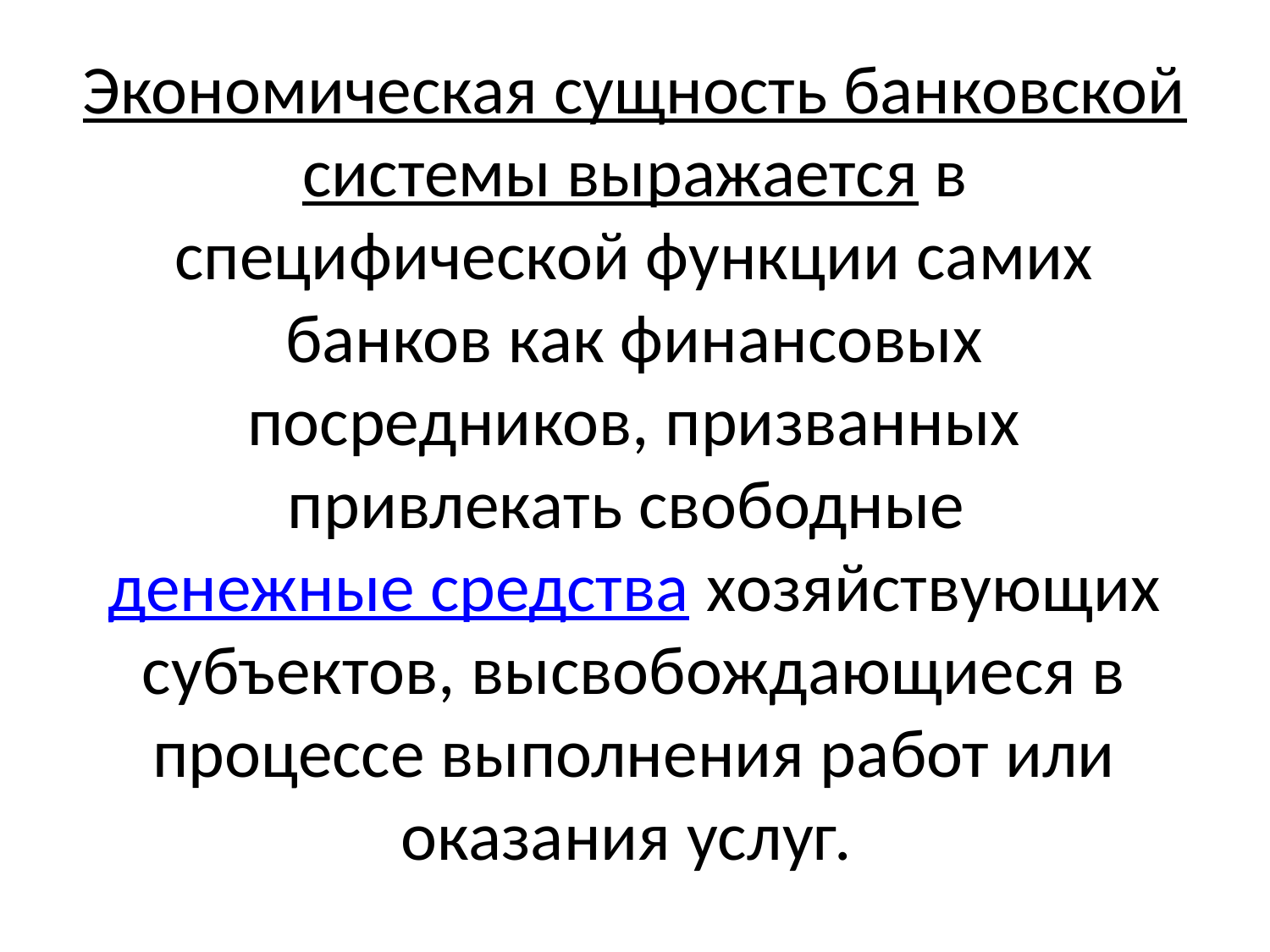

# Экономическая сущность банковской системы выражается в специфической функции самих банков как финансовых посредников, призванных привлекать свободные денежные средства хозяйствующих субъектов, высвобождающиеся в процессе выполнения работ или оказания услуг.